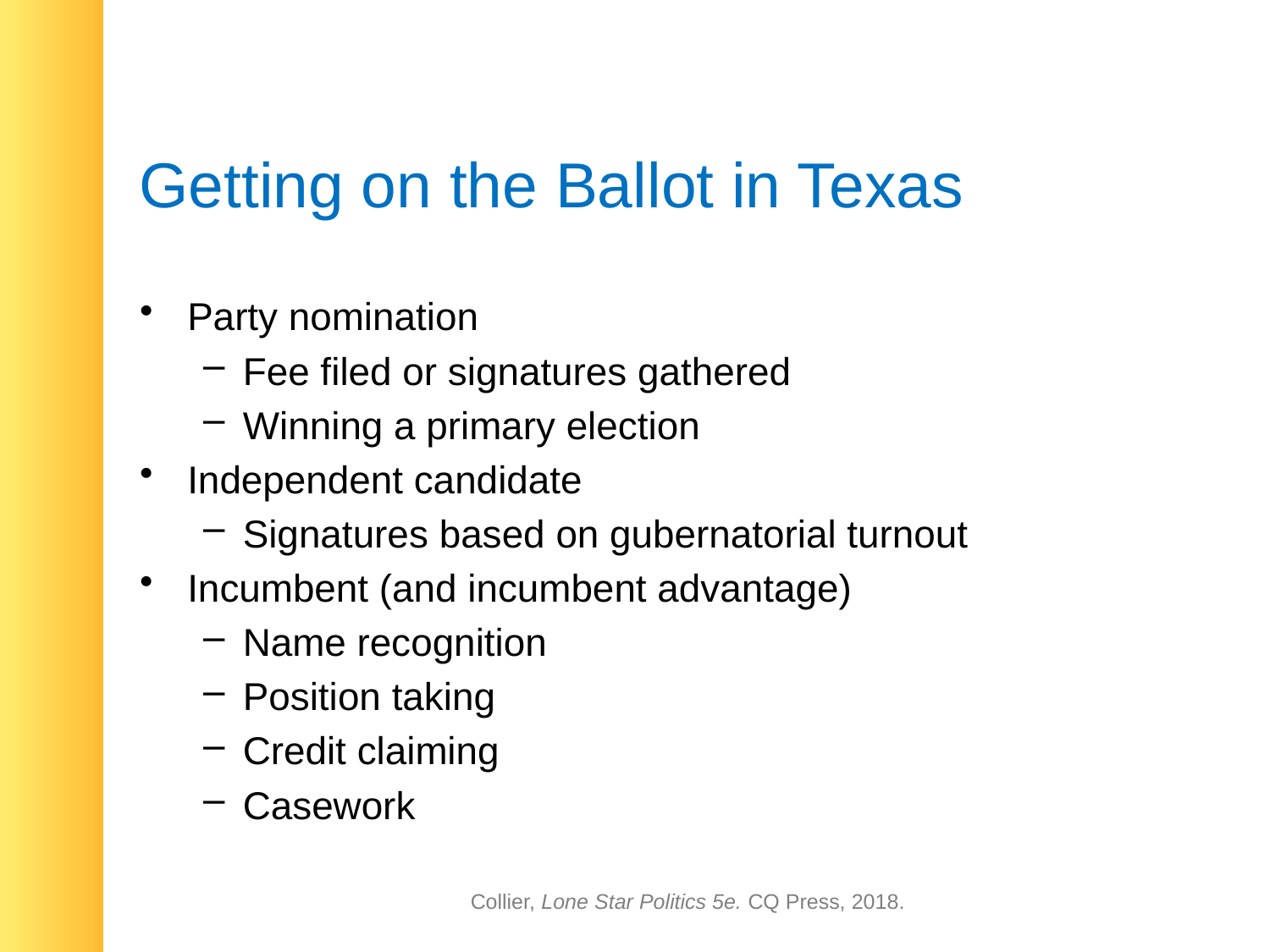

# Getting on the Ballot in Texas
Party nomination
Fee filed or signatures gathered
Winning a primary election
Independent candidate
Signatures based on gubernatorial turnout
Incumbent (and incumbent advantage)
Name recognition
Position taking
Credit claiming
Casework

Collier, Lone Star Politics 5e. CQ Press, 2018.